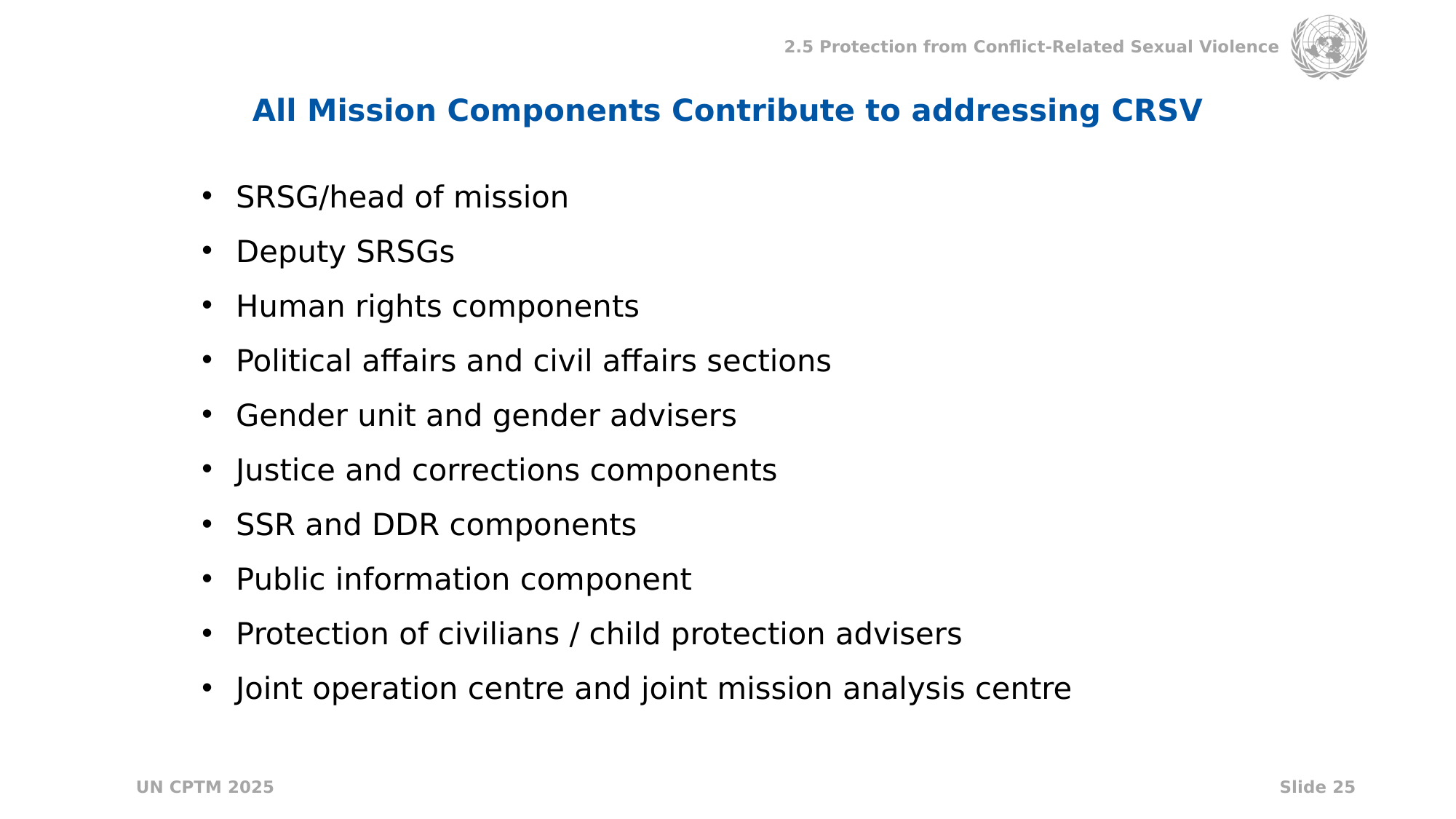

All Mission Components Contribute to addressing CRSV
SRSG/head of mission
Deputy SRSGs
Human rights components
Political affairs and civil affairs sections
Gender unit and gender advisers
Justice and corrections components
SSR and DDR components
Public information component
Protection of civilians / child protection advisers
Joint operation centre and joint mission analysis centre